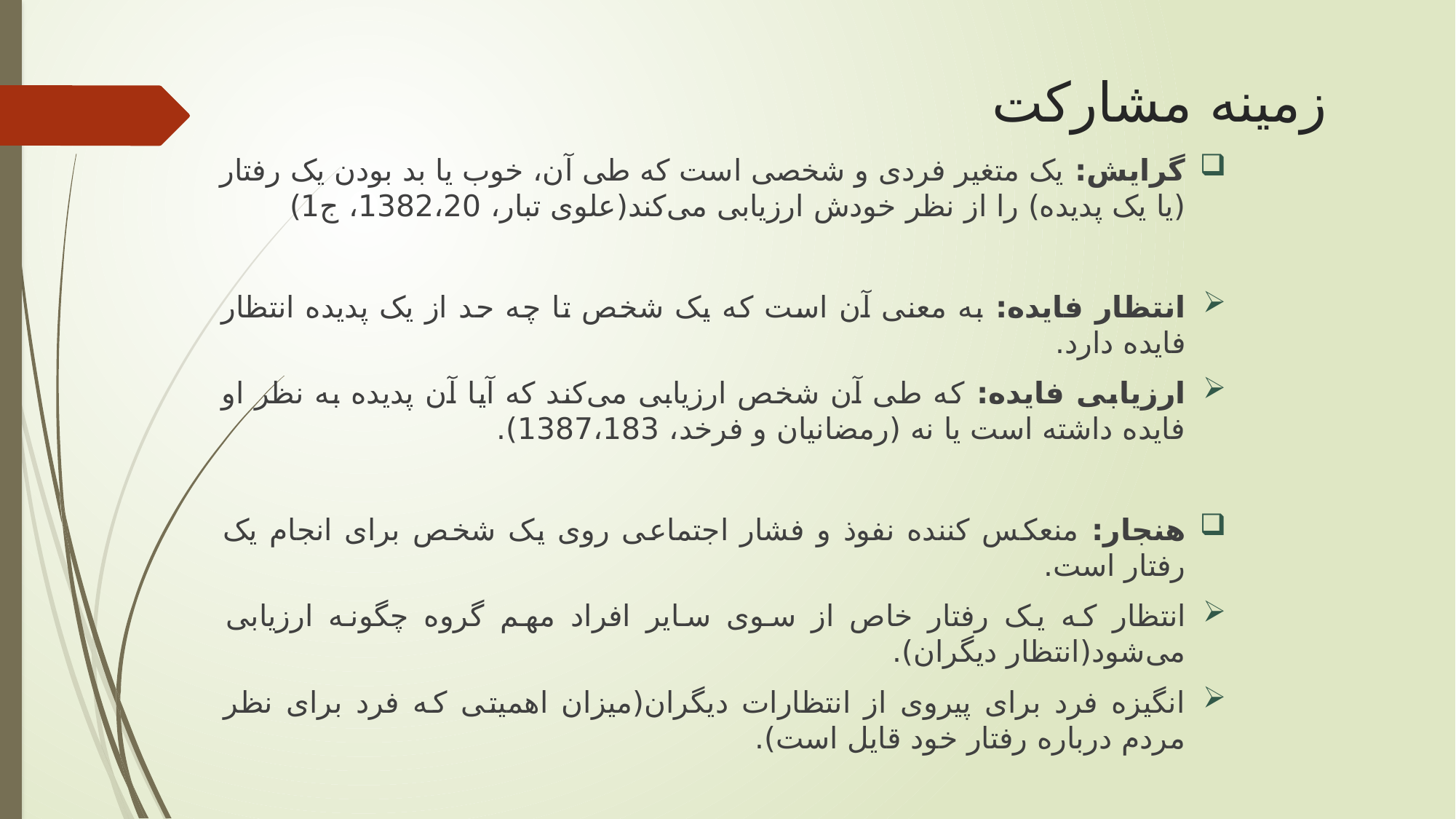

# زمینه مشارکت
گرایش: یک متغیر فردی و شخصی است که طی آن، خوب یا بد بودن یک رفتار (یا یک پدیده) را از نظر خودش ارزیابی می‌کند(علوی تبار، 1382،20، ج1)

انتظار فایده: به معنی آن است که یک شخص تا چه حد از یک پدیده انتظار فایده دارد.
ارزیابی فایده: که طی آن شخص ارزیابی می‌کند که‌ آیا آن پدیده به نظر او فایده داشته است یا نه (رمضانیان و فرخد، 1387،183).

هنجار: منعکس کننده نفوذ و فشار اجتماعی روی یک شخص برای انجام یک رفتار است.
انتظار که یک رفتار خاص از سوی سایر افراد مهم گروه چگونه ارزیابی می‌شود(انتظار دیگران).
انگیزه فرد برای پیروی از انتظارات دیگران(میزان اهمیتی که فرد برای نظر مردم درباره رفتار خود قایل است).